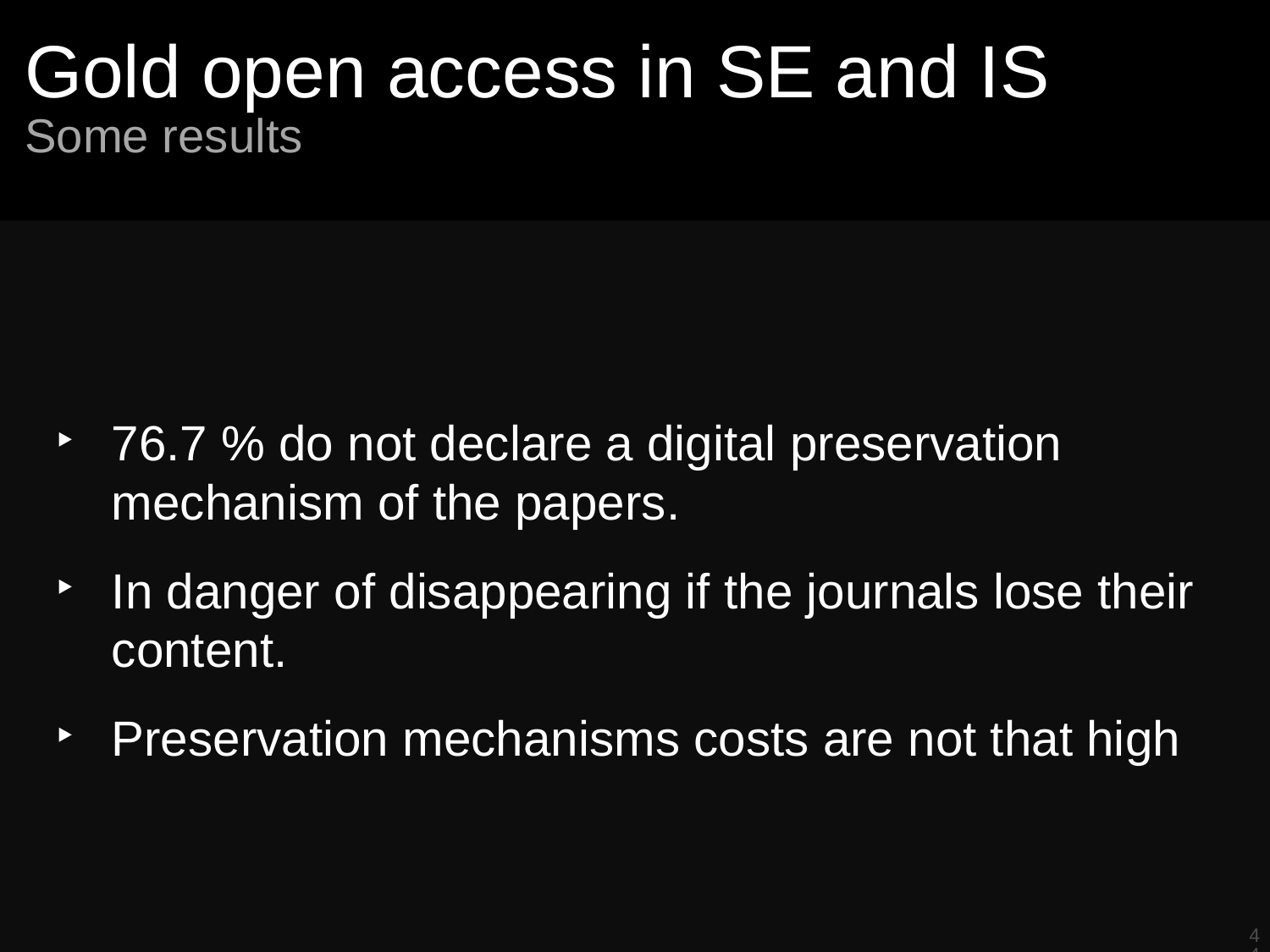

# Gold open access in SE and IS
Some results
76.7 % do not declare a digital preservation mechanism of the papers.
In danger of disappearing if the journals lose their content.
Preservation mechanisms costs are not that high
44